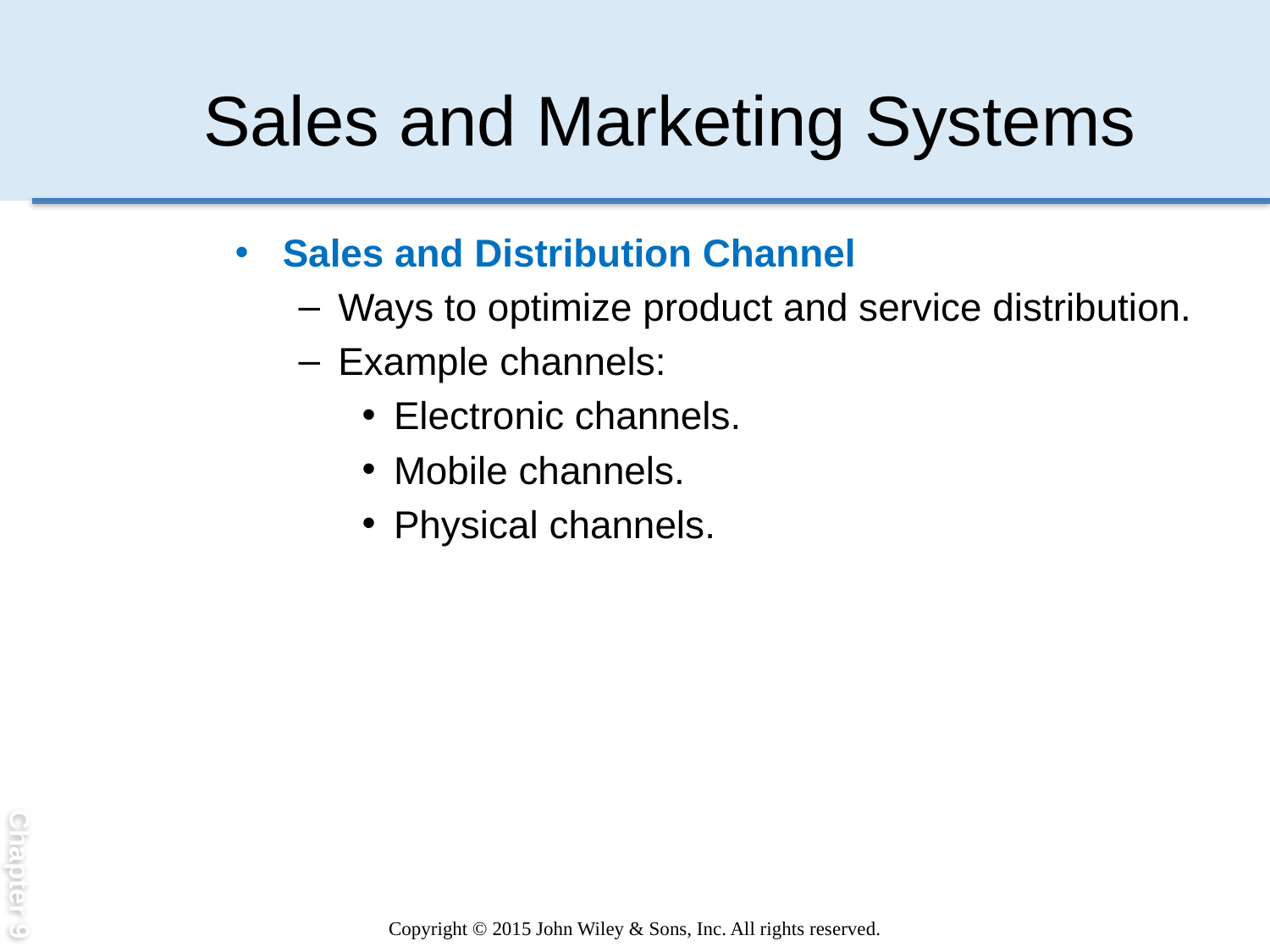

Chapter 9
# Sales and Marketing Systems
Sales and Distribution Channel
Ways to optimize product and service distribution.
Example channels:
Electronic channels.
Mobile channels.
Physical channels.